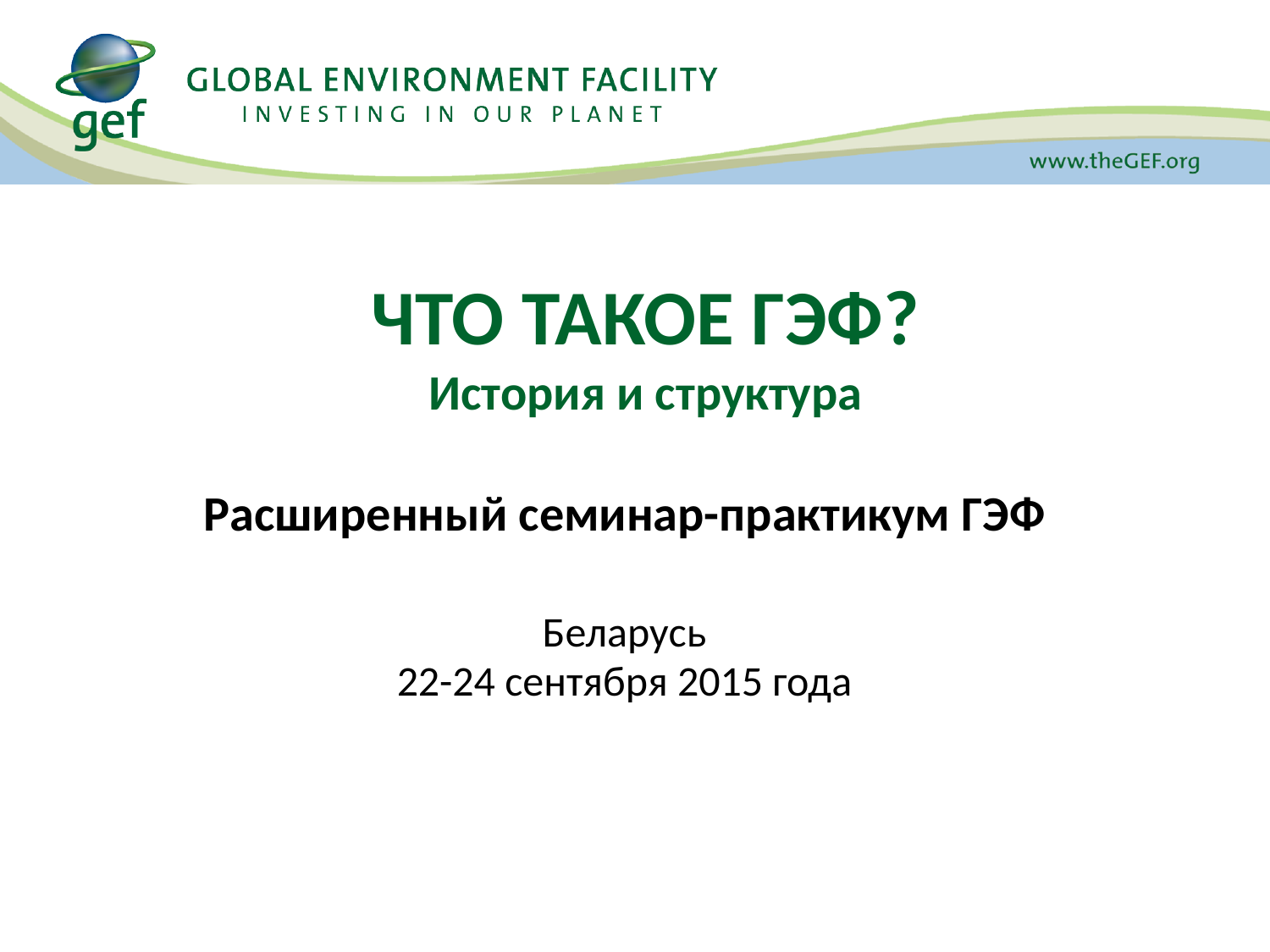

# ЧТО ТАКОЕ ГЭФ? История и структура
Расширенный семинар-практикум ГЭФ

Беларусь
22-24 сентября 2015 года